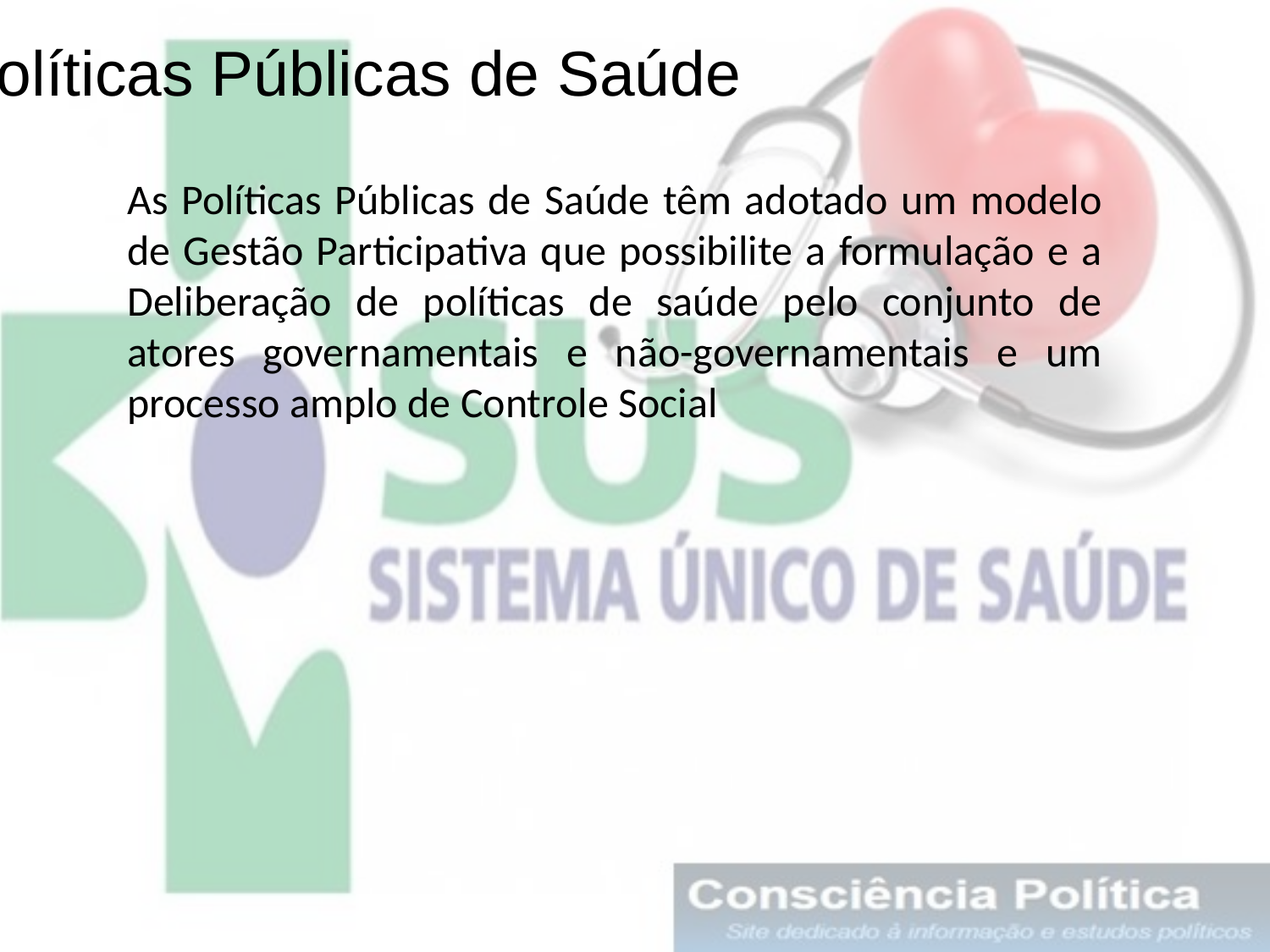

Políticas Públicas de Saúde
As Políticas Públicas de Saúde têm adotado um modelo de Gestão Participativa que possibilite a formulação e a Deliberação de políticas de saúde pelo conjunto de atores governamentais e não-governamentais e um processo amplo de Controle Social